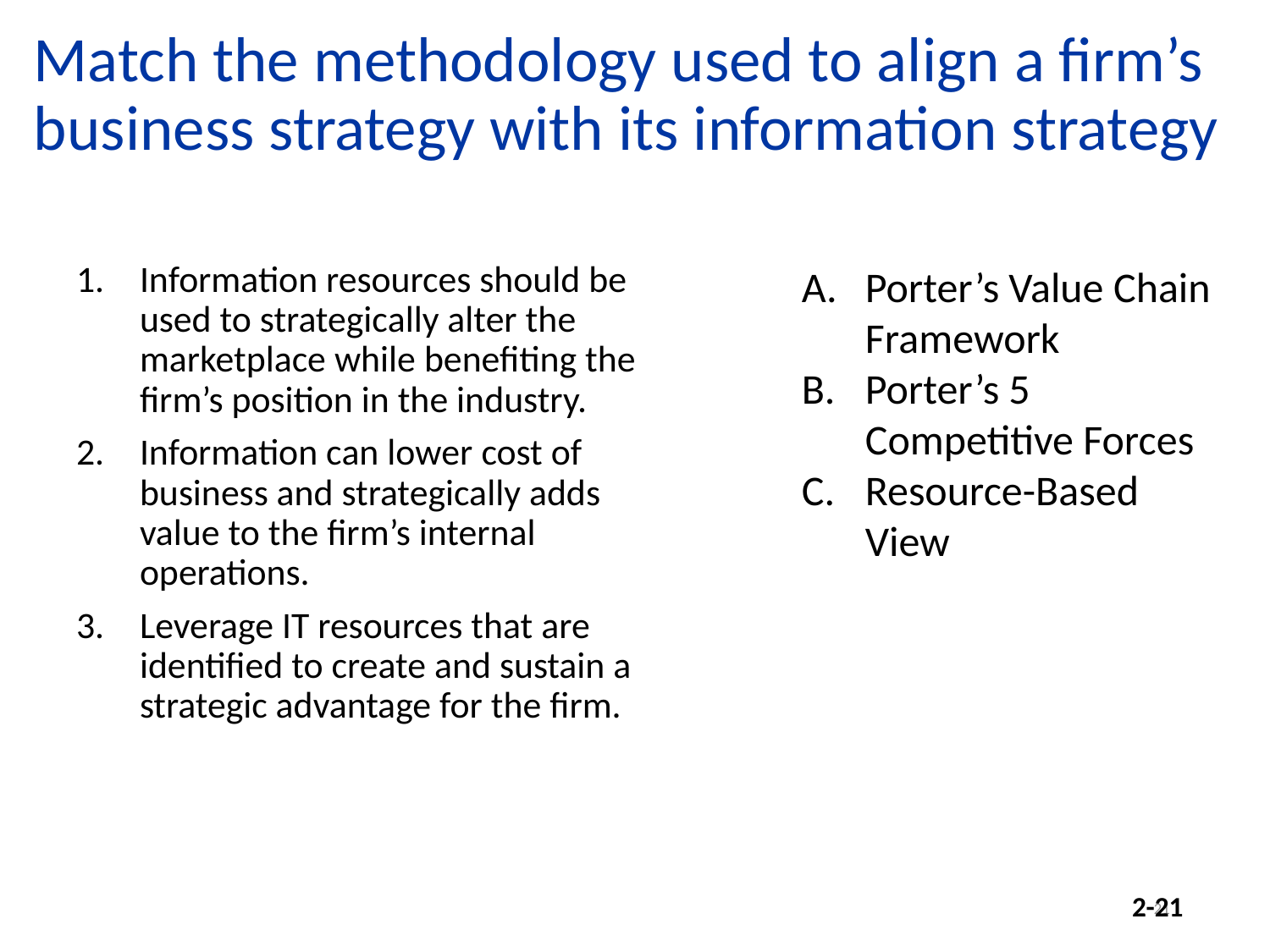

# Match the methodology used to align a firm’s business strategy with its information strategy
Information resources should be used to strategically alter the marketplace while benefiting the firm’s position in the industry.
Information can lower cost of business and strategically adds value to the firm’s internal operations.
Leverage IT resources that are identified to create and sustain a strategic advantage for the firm.
Porter’s Value Chain Framework
Porter’s 5 Competitive Forces
Resource-Based View
21